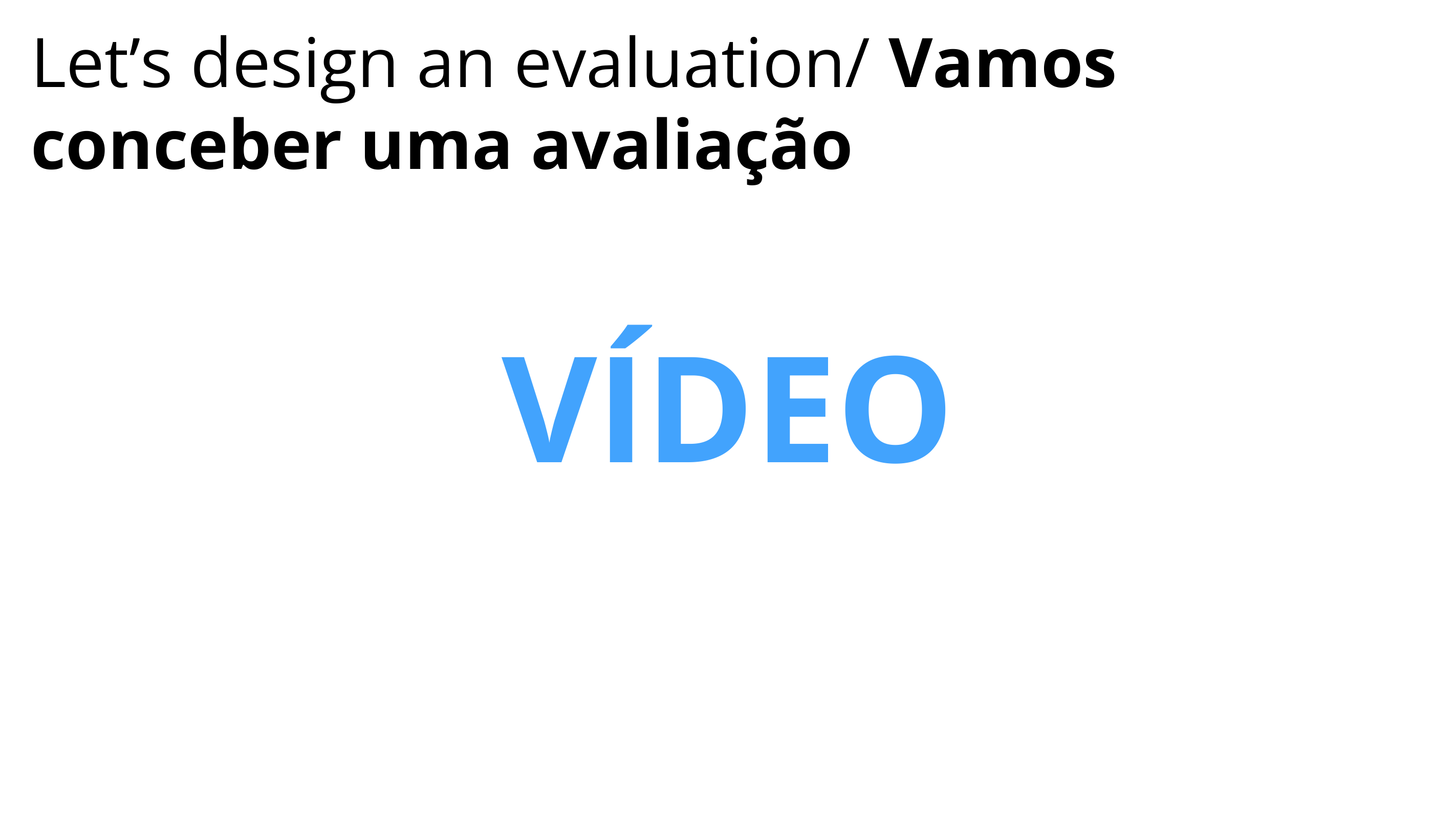

# Let’s design an evaluation/ Vamos conceber uma avaliação
VÍDEO